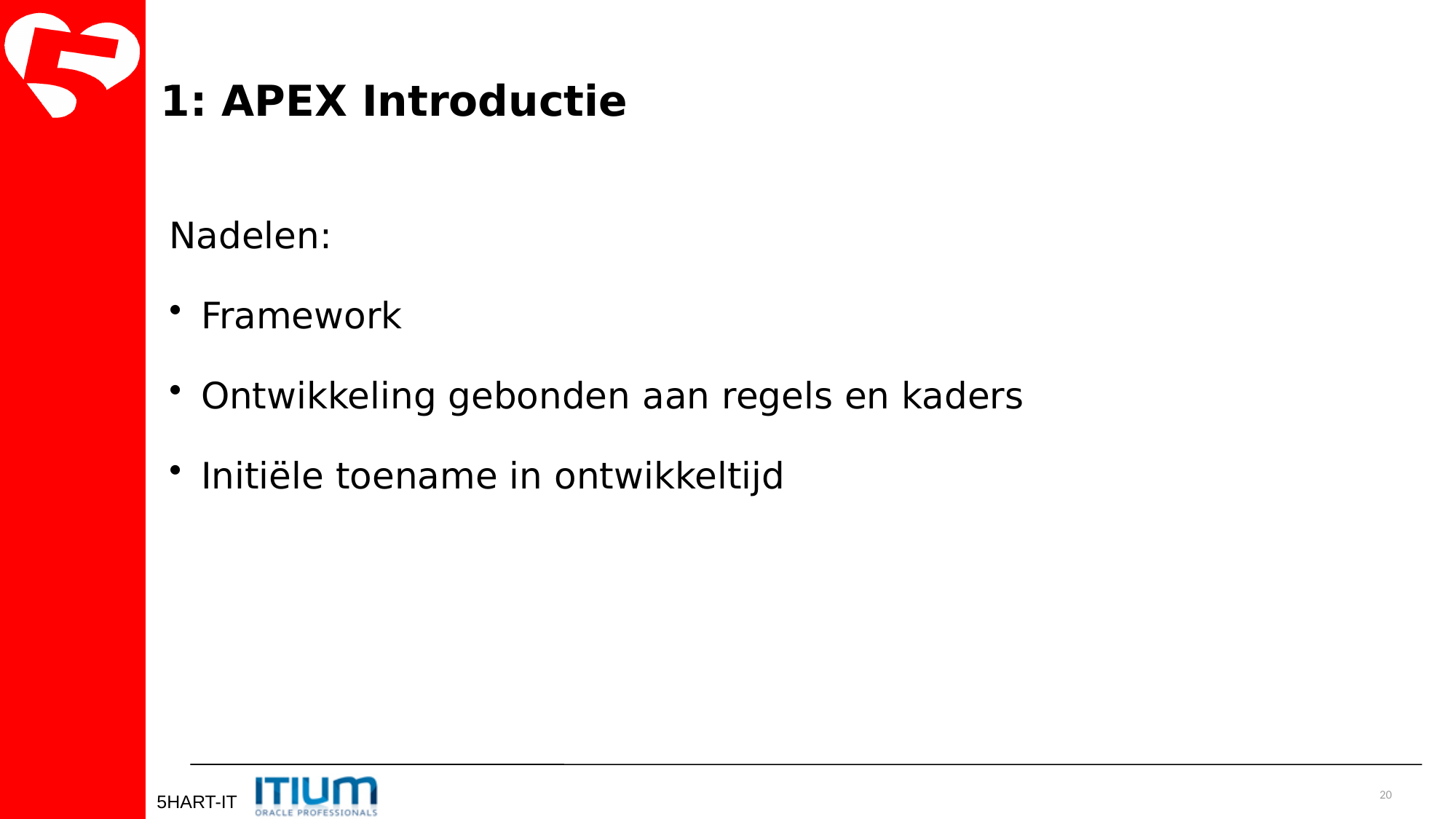

1: APEX Introductie
Nadelen:
Framework
Ontwikkeling gebonden aan regels en kaders
Initiële toename in ontwikkeltijd
20